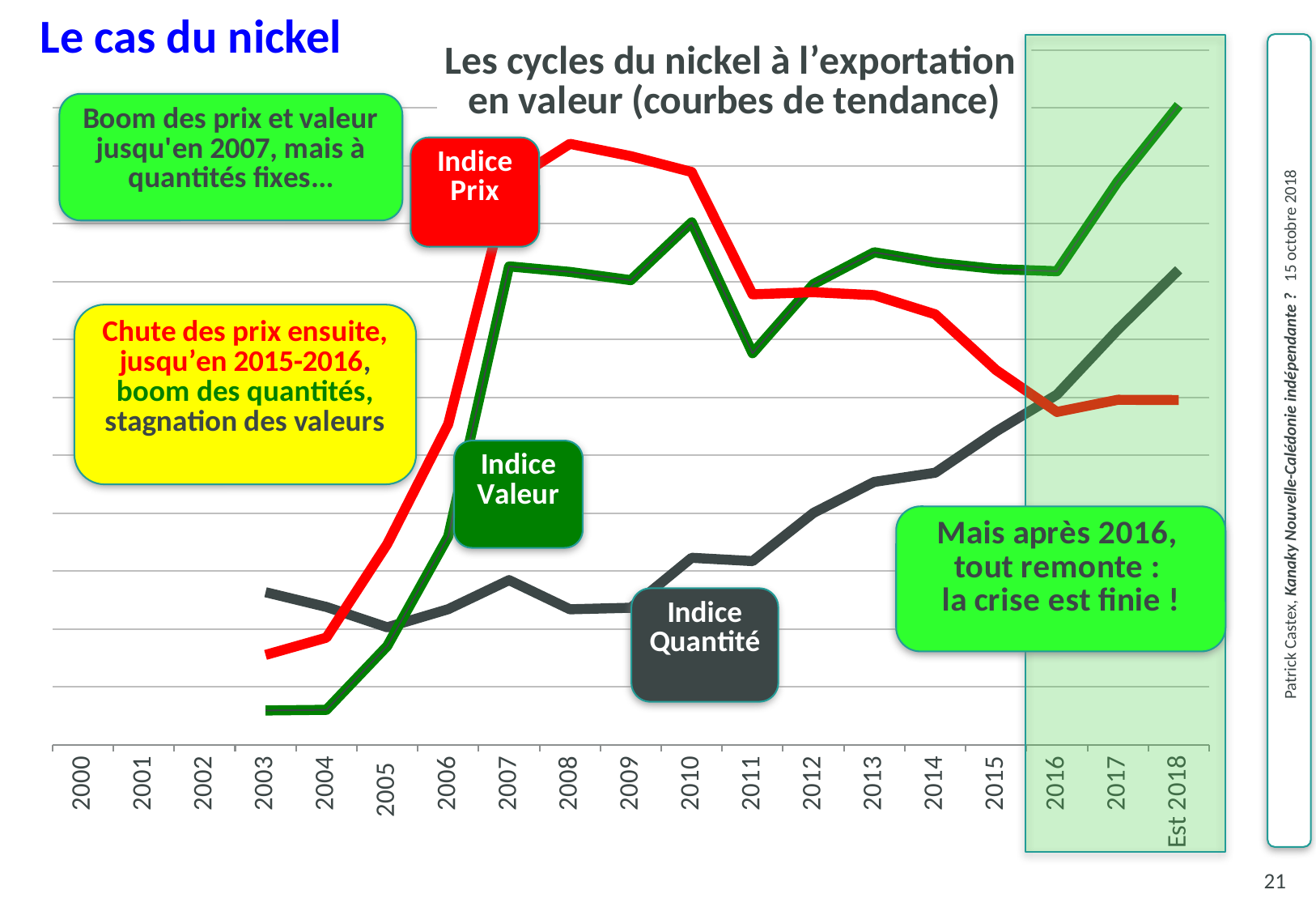

Le cas du nickel

### Chart: Les cycles du nickel à l’exportation
en valeur (courbes de tendance)

| Category | Indice volume Ni | Indice valeur Ni | Indice prix du Ni |
|---|---|---|---|
| 2000 | 100.0 | 100.0 | 100.0 |
| 2001 | 94.43019265483736 | 53.19364205141185 | 56.3311802675719 |
| 2002 | 68.34024501848954 | 47.52376971942714 | 69.53994634723574 |
| 2003 | 82.59571072165795 | 62.88313446610587 | 76.13365623551307 |
| 2004 | 89.79140796082073 | 100.505234709138 | 111.9319063946431 |
| 2005  | 80.36194242315405 | 97.30037311201968 | 121.077677042293 |
| 2006 | 80.8531964547077 | 123.1086972846028 | 152.2620040799076 |
| 2007 | 102.6920078967706 | 249.5775179820614 | 243.0349966795322 |
| 2008 | 69.64739137190628 | 96.67000692922387 | 138.7991782966014 |
| 2009 | 81.38686812913568 | 91.63438417614535 | 112.5911173172926 |
| 2010 | 115.4241117048983 | 163.0581354486573 | 141.2686942443565 |
| 2011 | 100.3845442801916 | 159.0953424993308 | 158.4858940588171 |
| 2012 | 102.9423406311448 | 144.4452448568316 | 140.3166510215623 |
| 2013 | 102.8375163967941 | 113.6287503367304 | 110.493479731948 |
| 2014 | 121.7242586766357 | 155.8849534195863 | 128.0639990042573 |
| 2015 | 128.9253842925816 | 154.6717588969501 | 119.9699808890544 |
| 2016 | 128.3734202589452 | 142.9627829039795 | 111.3647845602351 |
| 2017 | 147.7145005488694 | 175.6311884712563 | 118.899084259606 |
| Est 2018 | 163.0917957795945 | 208.5726257538782 | 127.8866449148351 |